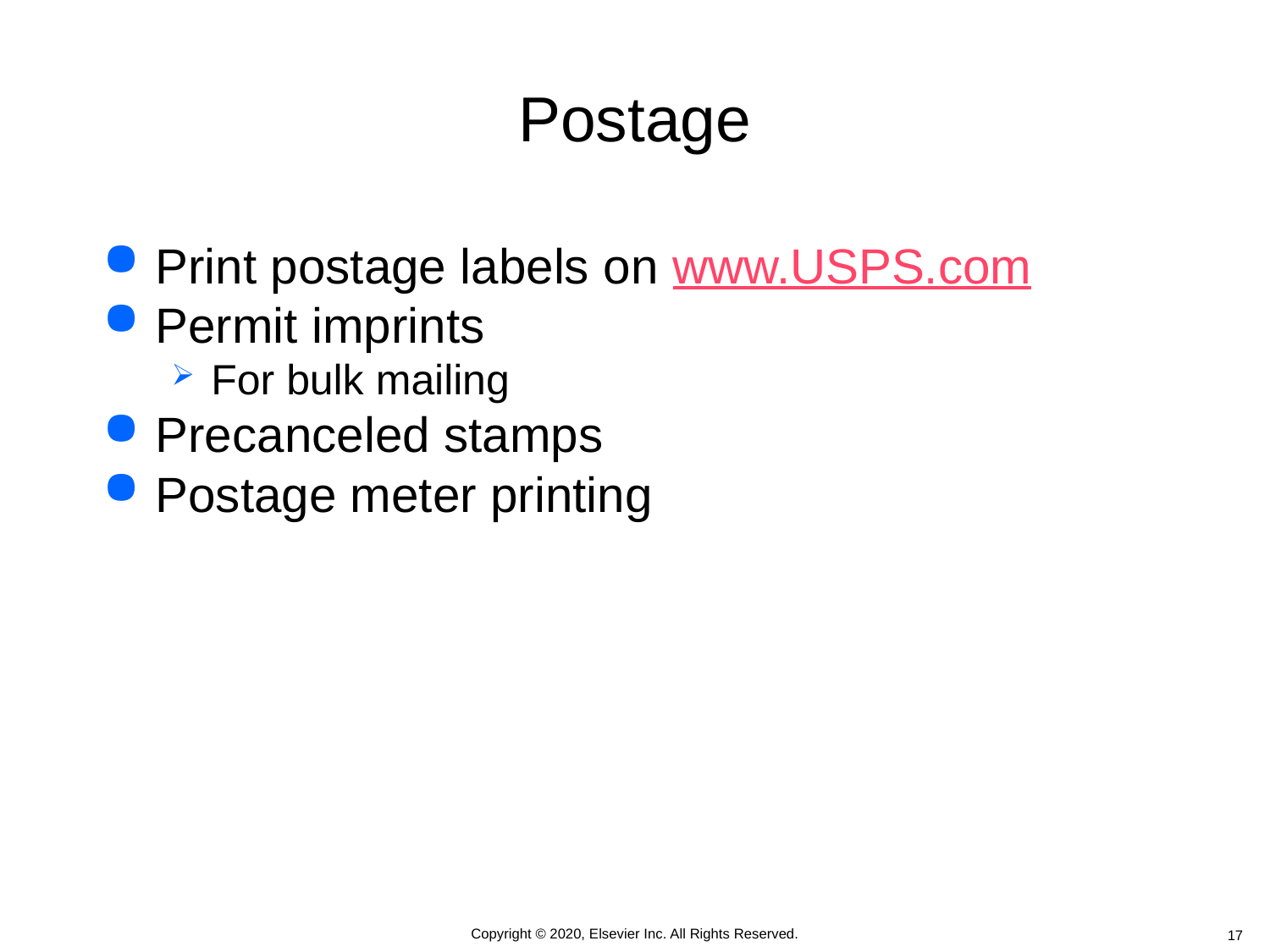

# Postage
Print postage labels on www.USPS.com
Permit imprints
For bulk mailing
Precanceled stamps
Postage meter printing
 17